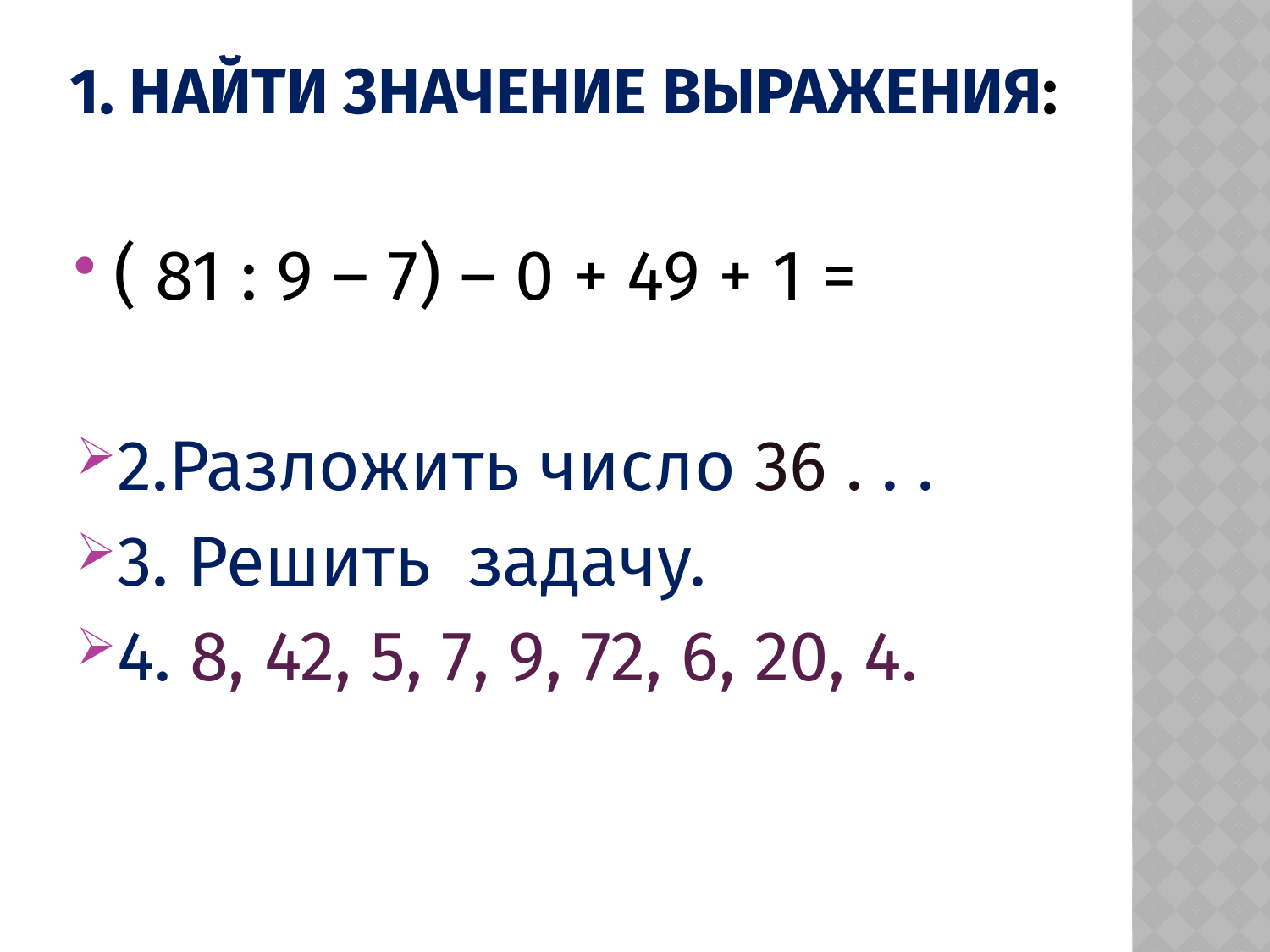

# 1. Найти значение выражения:
( 81 : 9 – 7) – 0 + 49 + 1 =

2.Разложить число 36 . . .
3. Решить  задачу.
4. 8, 42, 5, 7, 9, 72, 6, 20, 4.